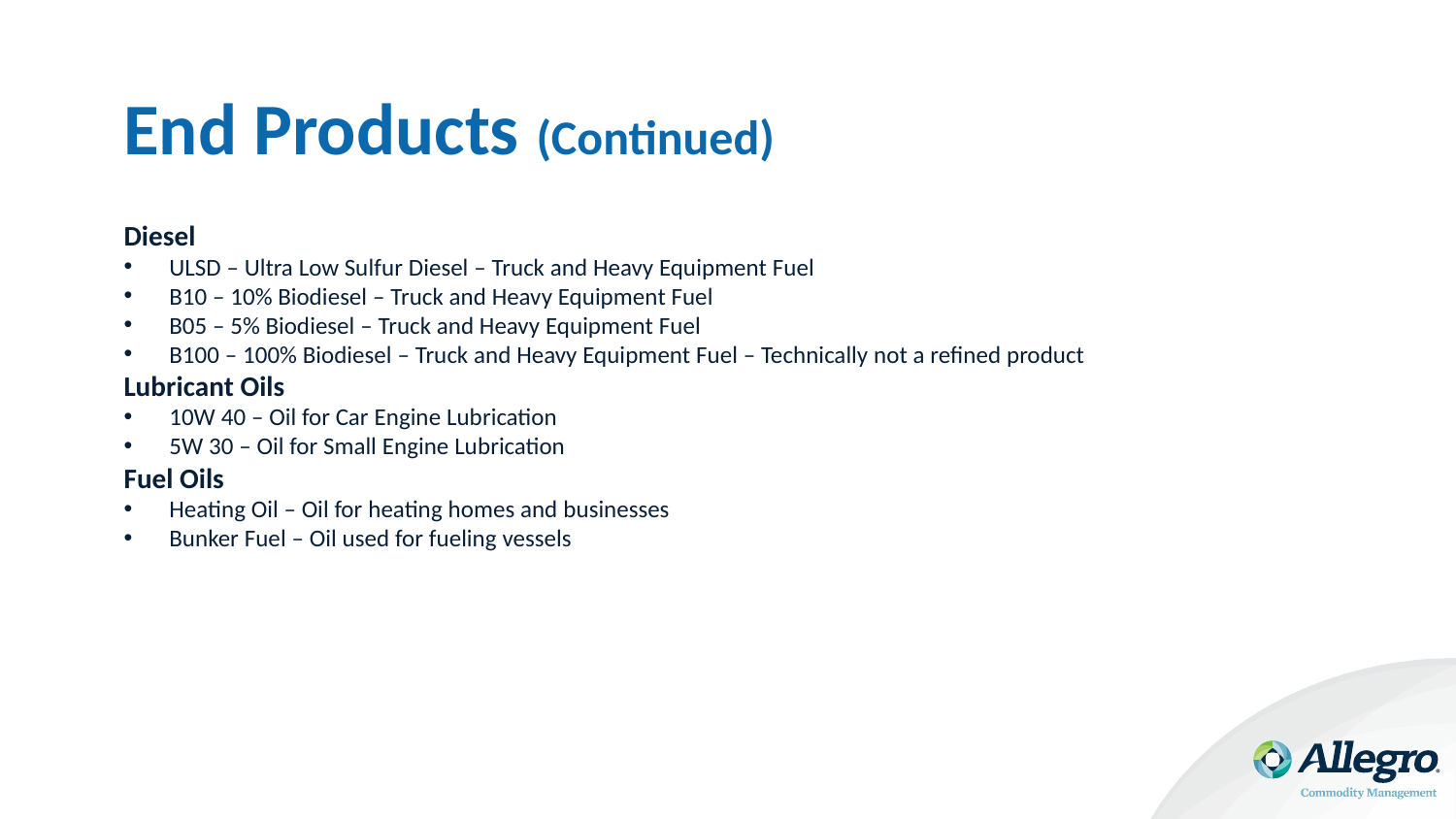

# End Products (Continued)

Diesel
ULSD – Ultra Low Sulfur Diesel – Truck and Heavy Equipment Fuel
B10 – 10% Biodiesel – Truck and Heavy Equipment Fuel
B05 – 5% Biodiesel – Truck and Heavy Equipment Fuel
B100 – 100% Biodiesel – Truck and Heavy Equipment Fuel – Technically not a refined product
Lubricant Oils
10W 40 – Oil for Car Engine Lubrication
5W 30 – Oil for Small Engine Lubrication
Fuel Oils
Heating Oil – Oil for heating homes and businesses
Bunker Fuel – Oil used for fueling vessels